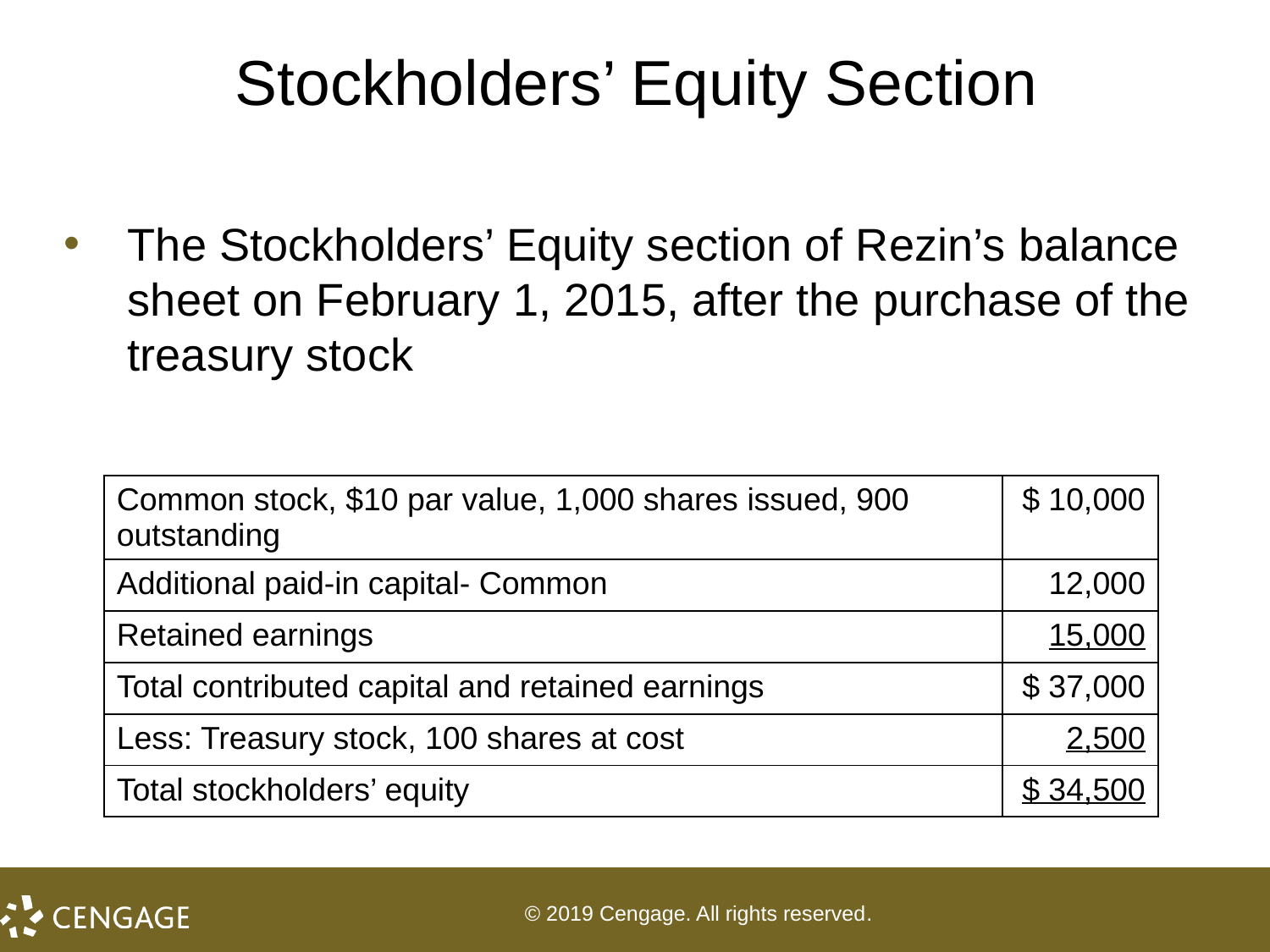

# Stockholders’ Equity Section
The Stockholders’ Equity section of Rezin’s balance sheet on February 1, 2015, after the purchase of the treasury stock
| Common stock, $10 par value, 1,000 shares issued, 900 outstanding | $ 10,000 |
| --- | --- |
| Additional paid-in capital- Common | 12,000 |
| Retained earnings | 15,000 |
| Total contributed capital and retained earnings | $ 37,000 |
| Less: Treasury stock, 100 shares at cost | 2,500 |
| Total stockholders’ equity | $ 34,500 |